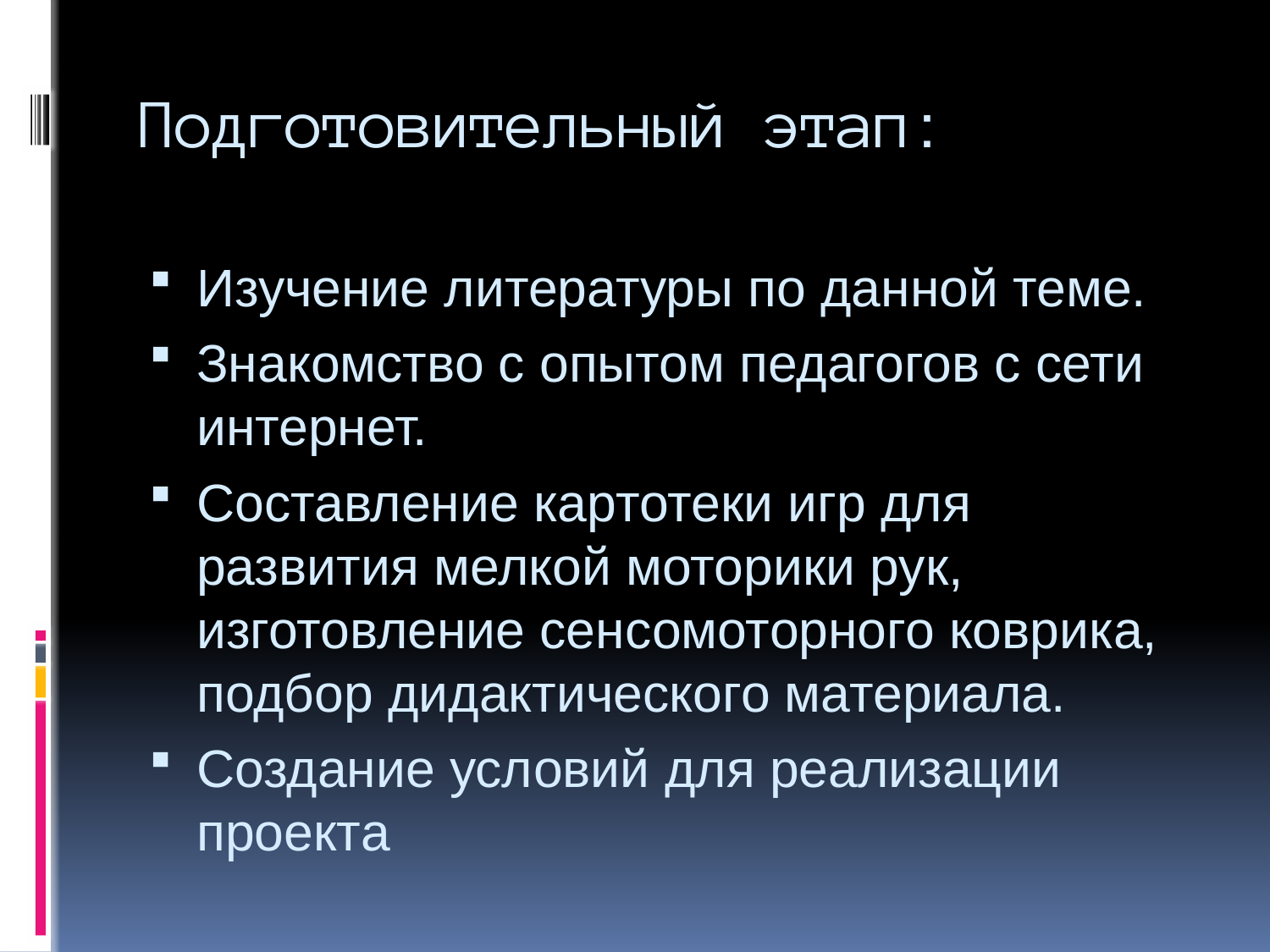

# Подготовительный этап:
Изучение литературы по данной теме.
Знакомство с опытом педагогов с сети интернет.
Составление картотеки игр для развития мелкой моторики рук, изготовление сенсомоторного коврика, подбор дидактического материала.
Создание условий для реализации проекта